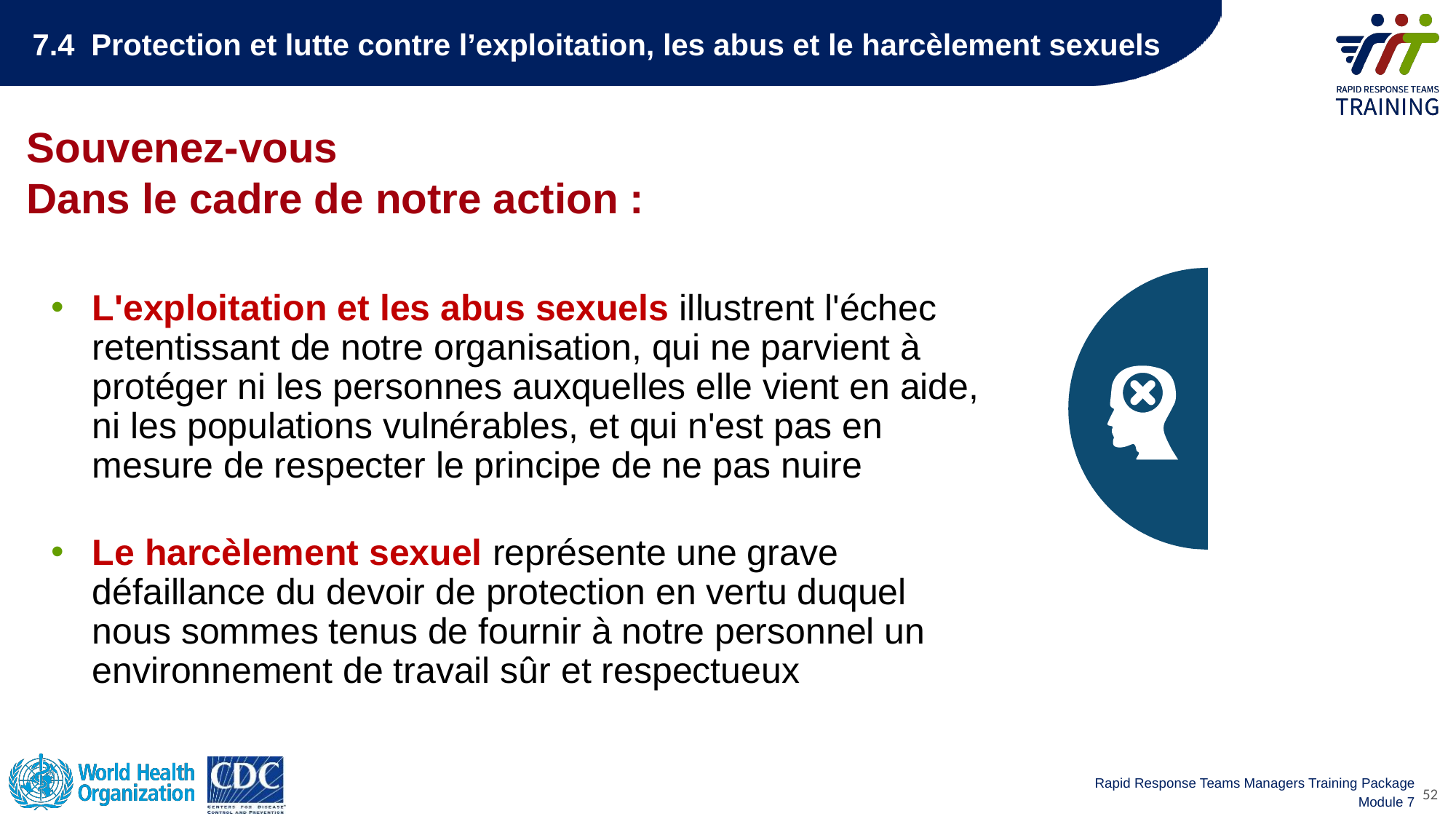

7.4  Protection et lutte contre l’exploitation, les abus et le harcèlement sexuels
Souvenez-vous
Dans le cadre de notre action :

L'exploitation et les abus sexuels illustrent l'échec retentissant de notre organisation, qui ne parvient à protéger ni les personnes auxquelles elle vient en aide, ni les populations vulnérables, et qui n'est pas en mesure de respecter le principe de ne pas nuire

Le harcèlement sexuel représente une grave défaillance du devoir de protection en vertu duquel nous sommes tenus de fournir à notre personnel un environnement de travail sûr et respectueux

52